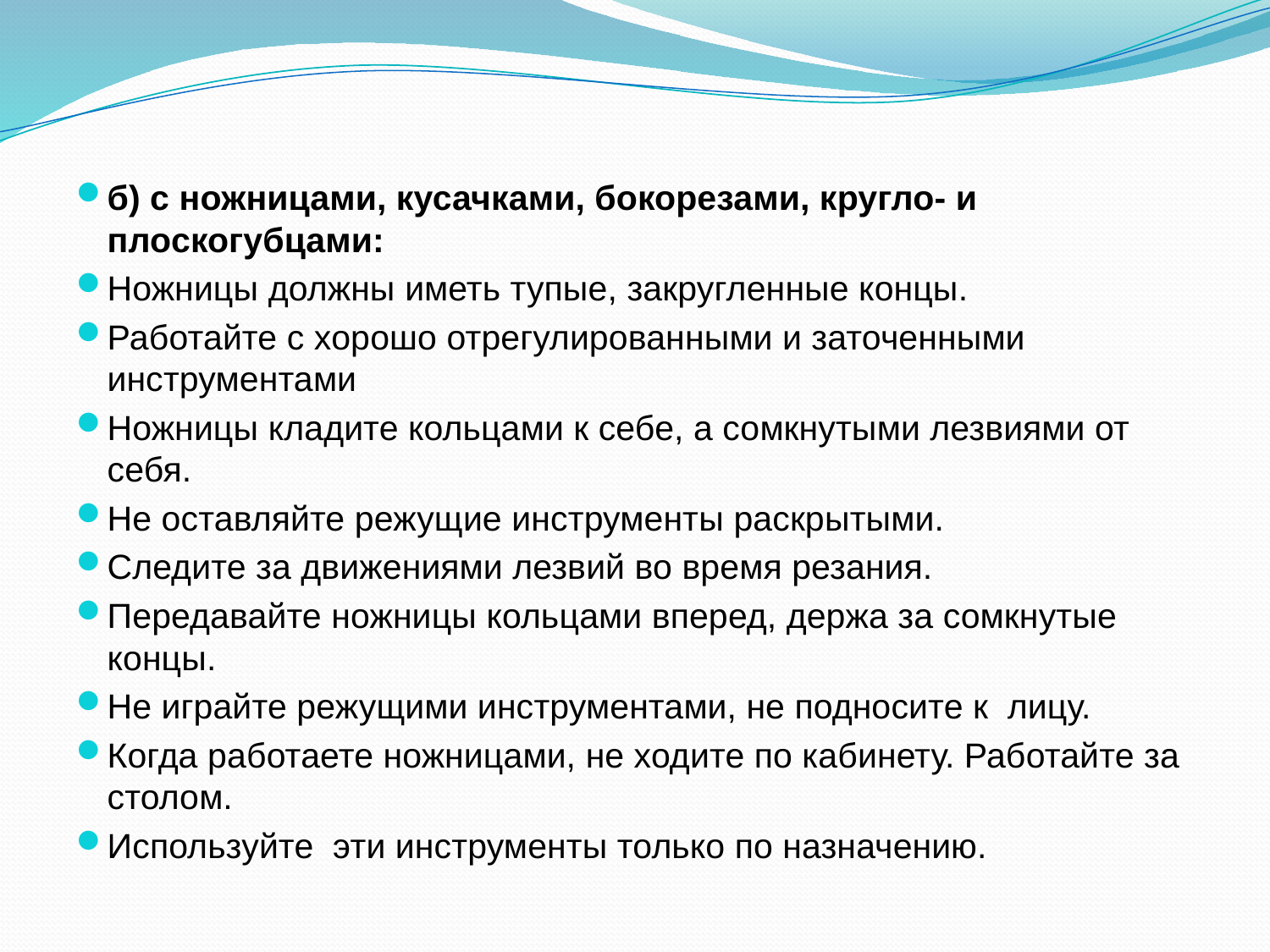

#
б) с ножницами, кусачками, бокорезами, кругло- и плоскогубцами:
Ножницы должны иметь тупые, закругленные концы.
Работайте с хорошо отрегулированными и заточенными инструментами
Ножницы кладите кольцами к себе, а сомкнутыми лезвиями от себя.
Не оставляйте режущие инструменты раскрытыми.
Следите за движениями лезвий во время резания.
Передавайте ножницы кольцами вперед, держа за сомкнутые концы.
Не играйте режущими инструментами, не подносите к  лицу.
Когда работаете ножницами, не ходите по кабинету. Работайте за столом.
Используйте  эти инструменты только по назначению.